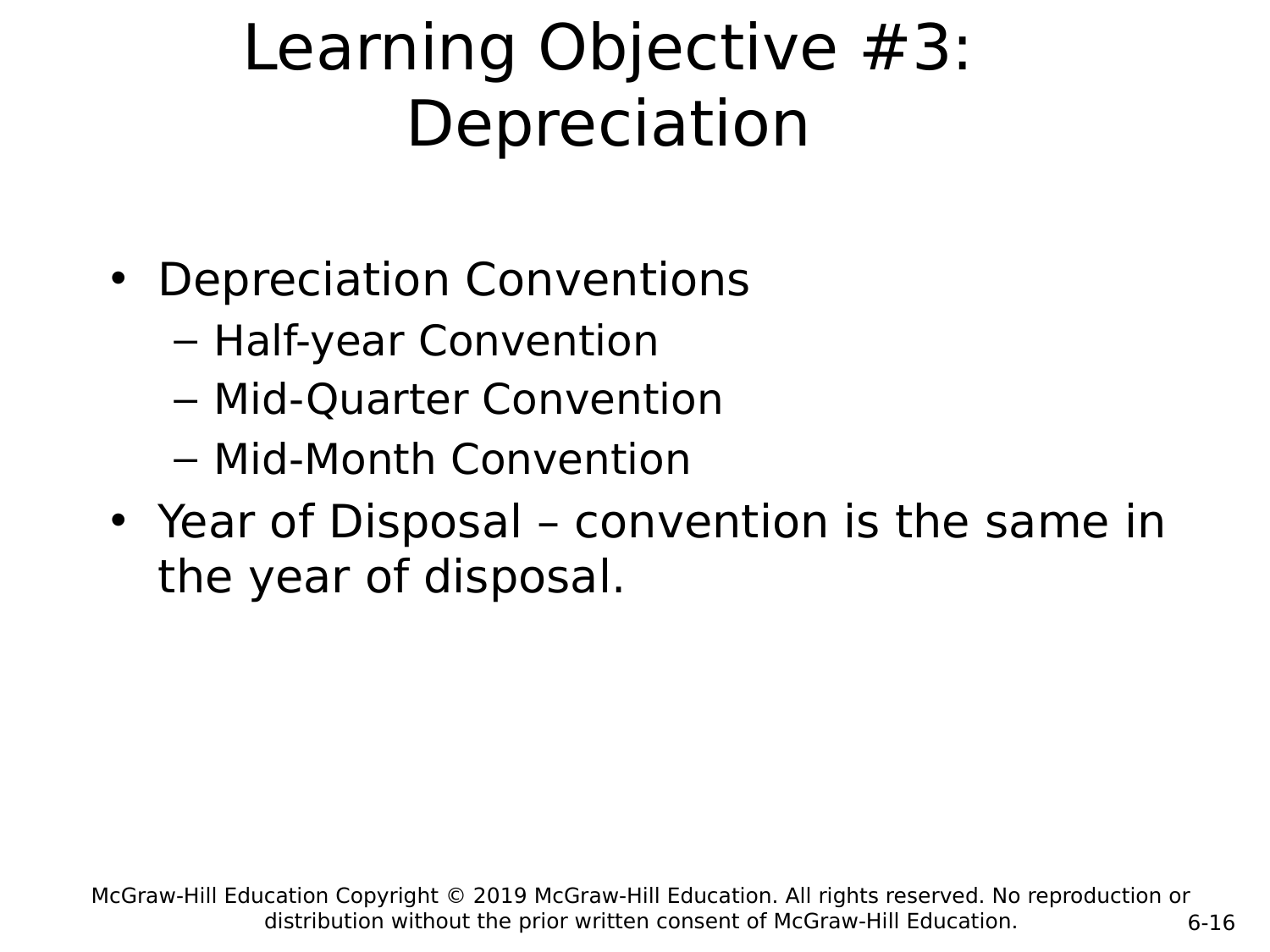

Learning Objective #3: Depreciation
Depreciation Conventions
Half-year Convention
Mid-Quarter Convention
Mid-Month Convention
Year of Disposal – convention is the same in the year of disposal.

McGraw-Hill Education Copyright © 2019 McGraw-Hill Education. All rights reserved. No reproduction or distribution without the prior written consent of McGraw-Hill Education.
6-16